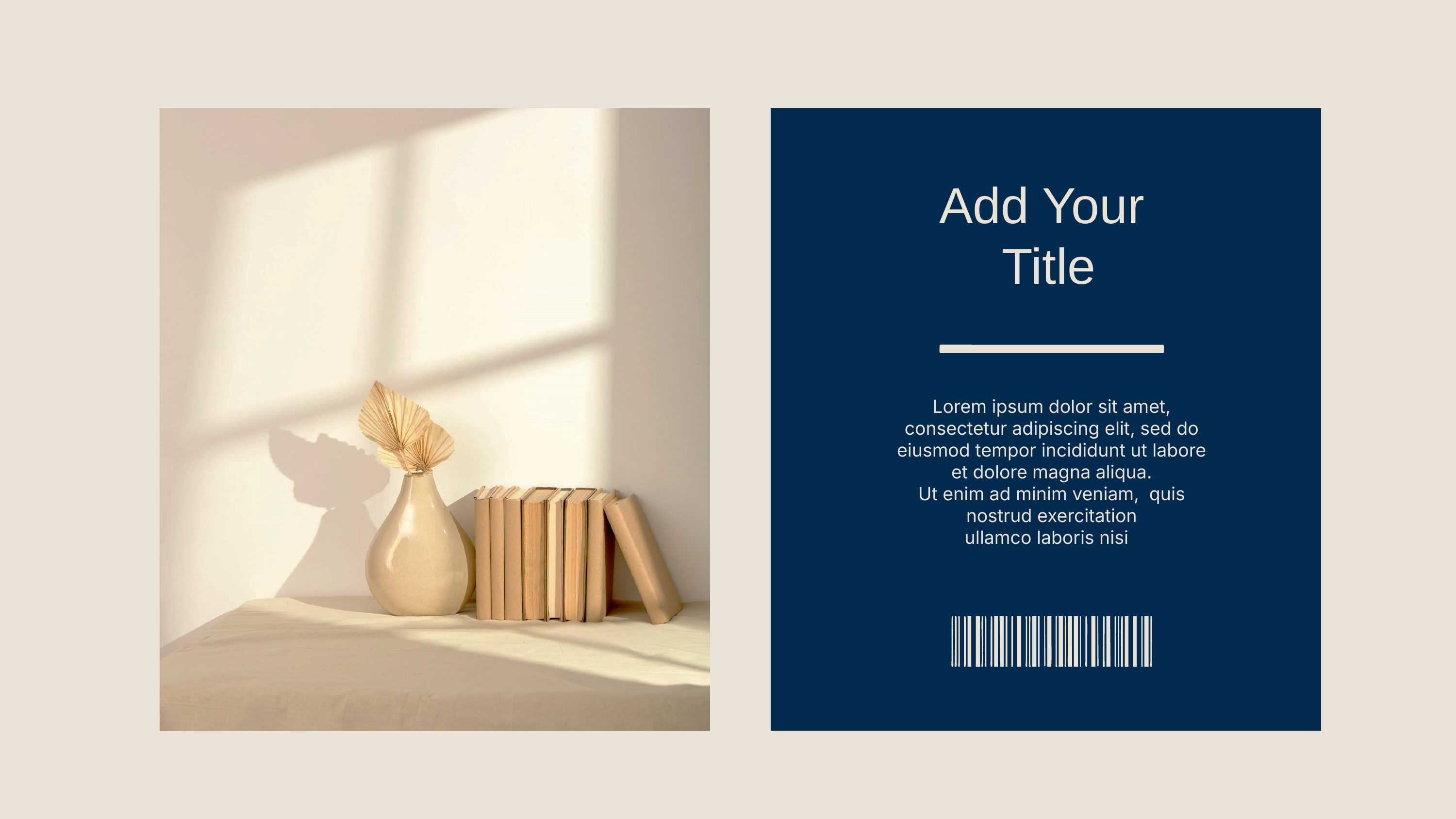

Add Your
Title

Lorem ipsum dolor sit amet, consectetur adipiscing elit, sed do
eiusmod tempor incididunt ut labore et dolore magna aliqua.
Ut enim ad minim veniam,  quis nostrud exercitation
ullamco laboris nisi